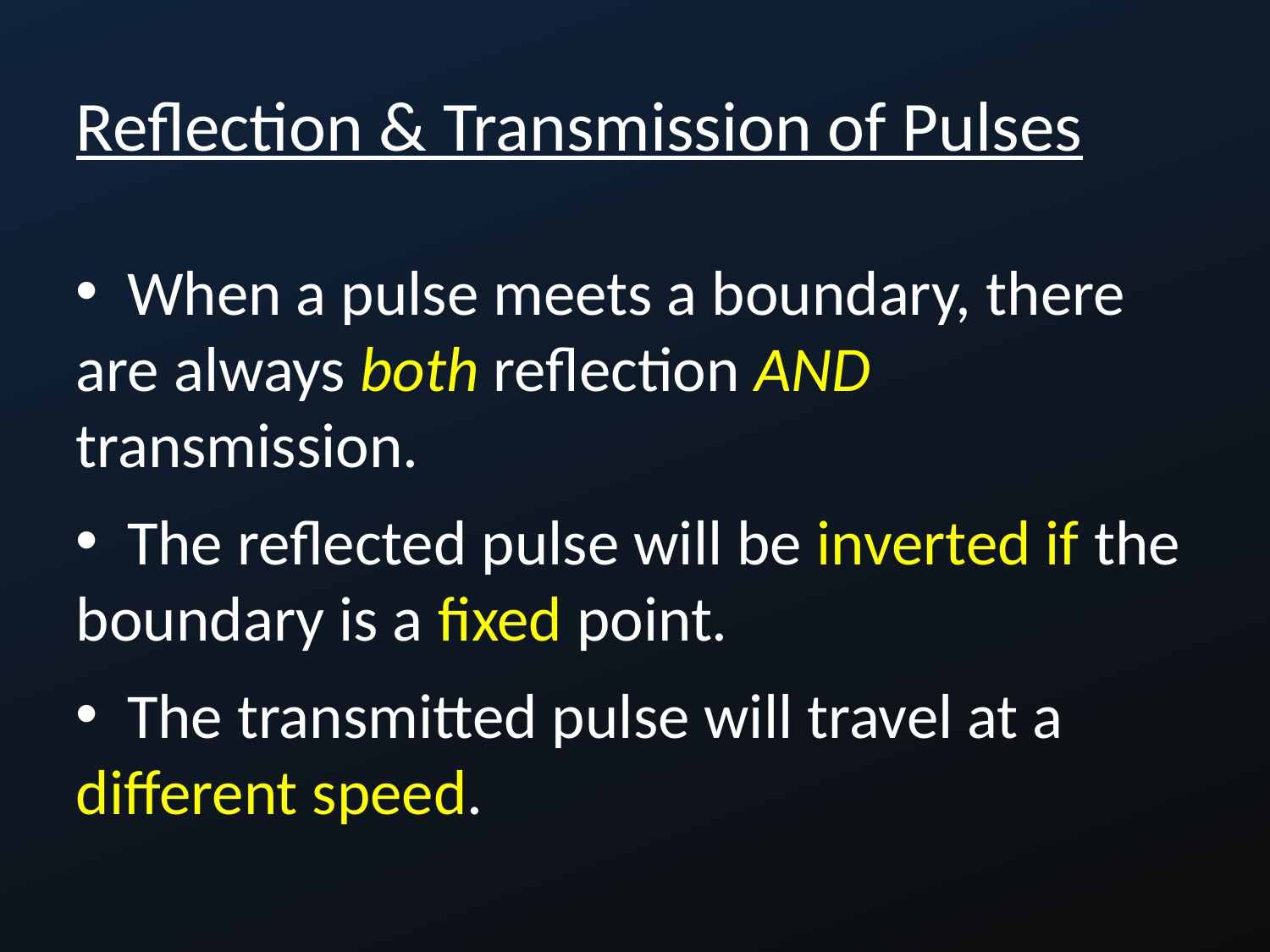

Reflection & Transmission of Pulses

  When a pulse meets a boundary, there are always both reflection AND transmission.
  The reflected pulse will be inverted if the boundary is a fixed point.
  The transmitted pulse will travel at a different speed.